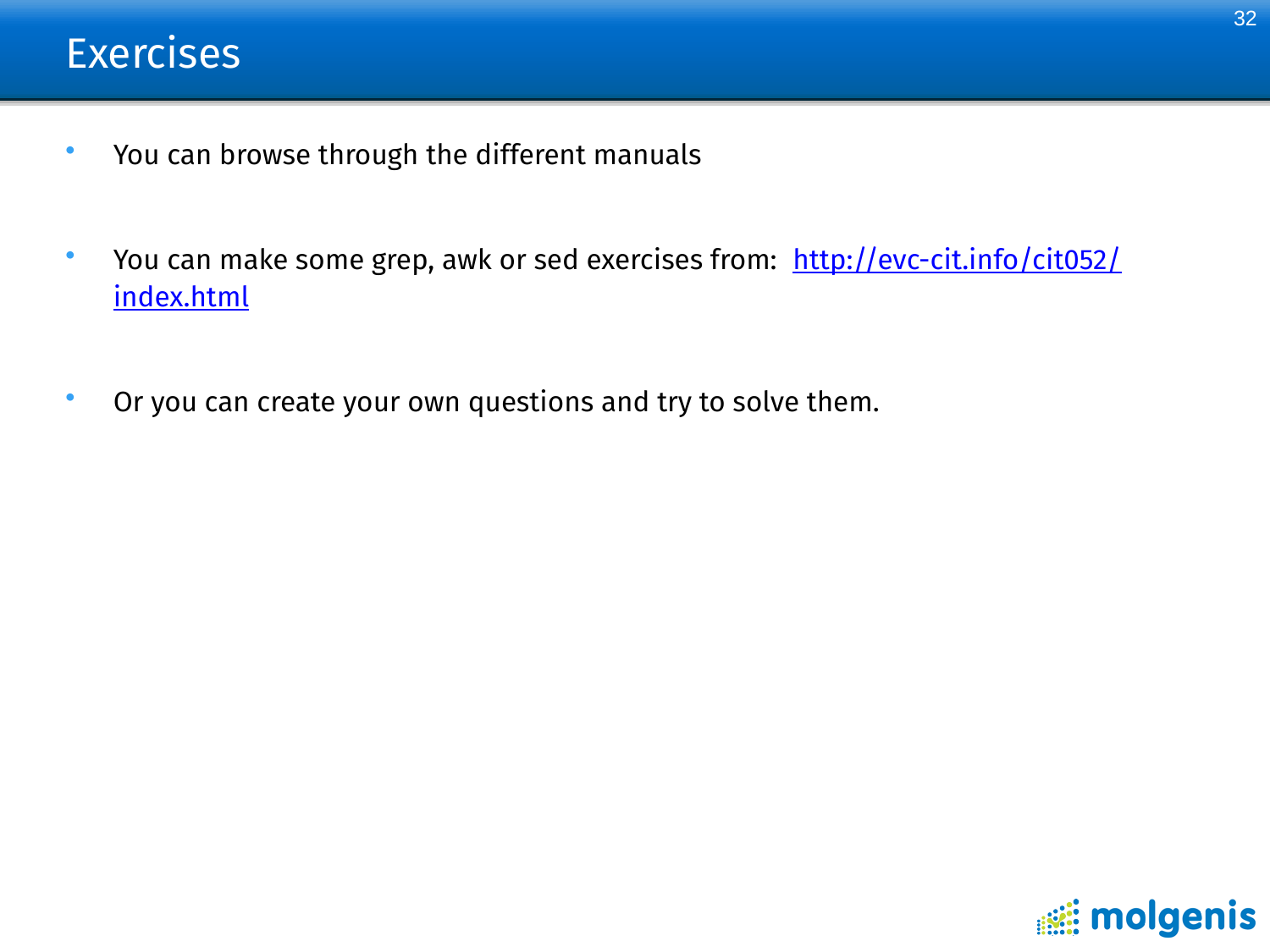

32
# Exercises
You can browse through the different manuals

You can make some grep, awk or sed exercises from:  http://evc-cit.info/cit052/index.html

Or you can create your own questions and try to solve them.